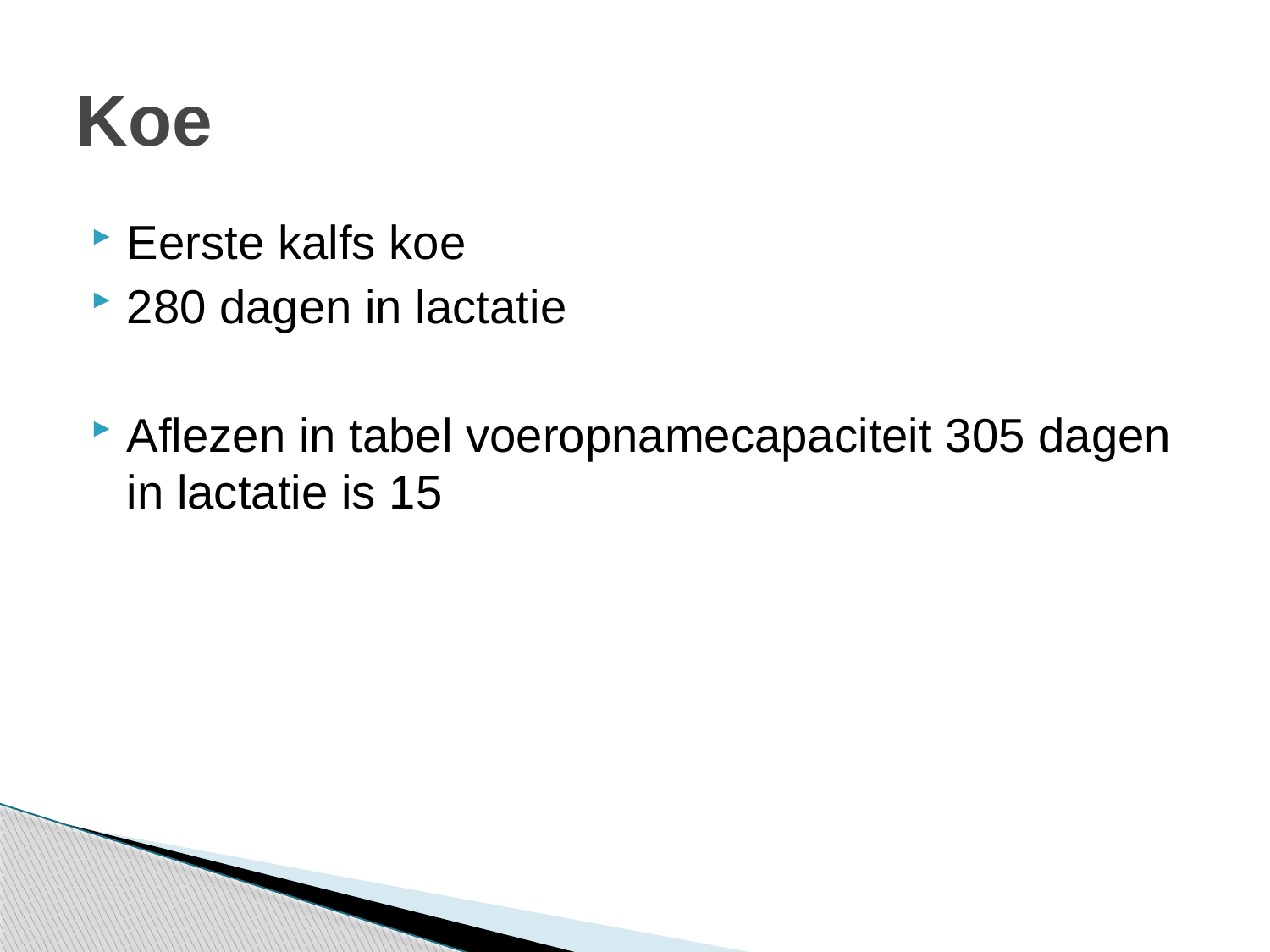

# Koe
Eerste kalfs koe
280 dagen in lactatie

Aflezen in tabel voeropnamecapaciteit 305 dagen in lactatie is 15